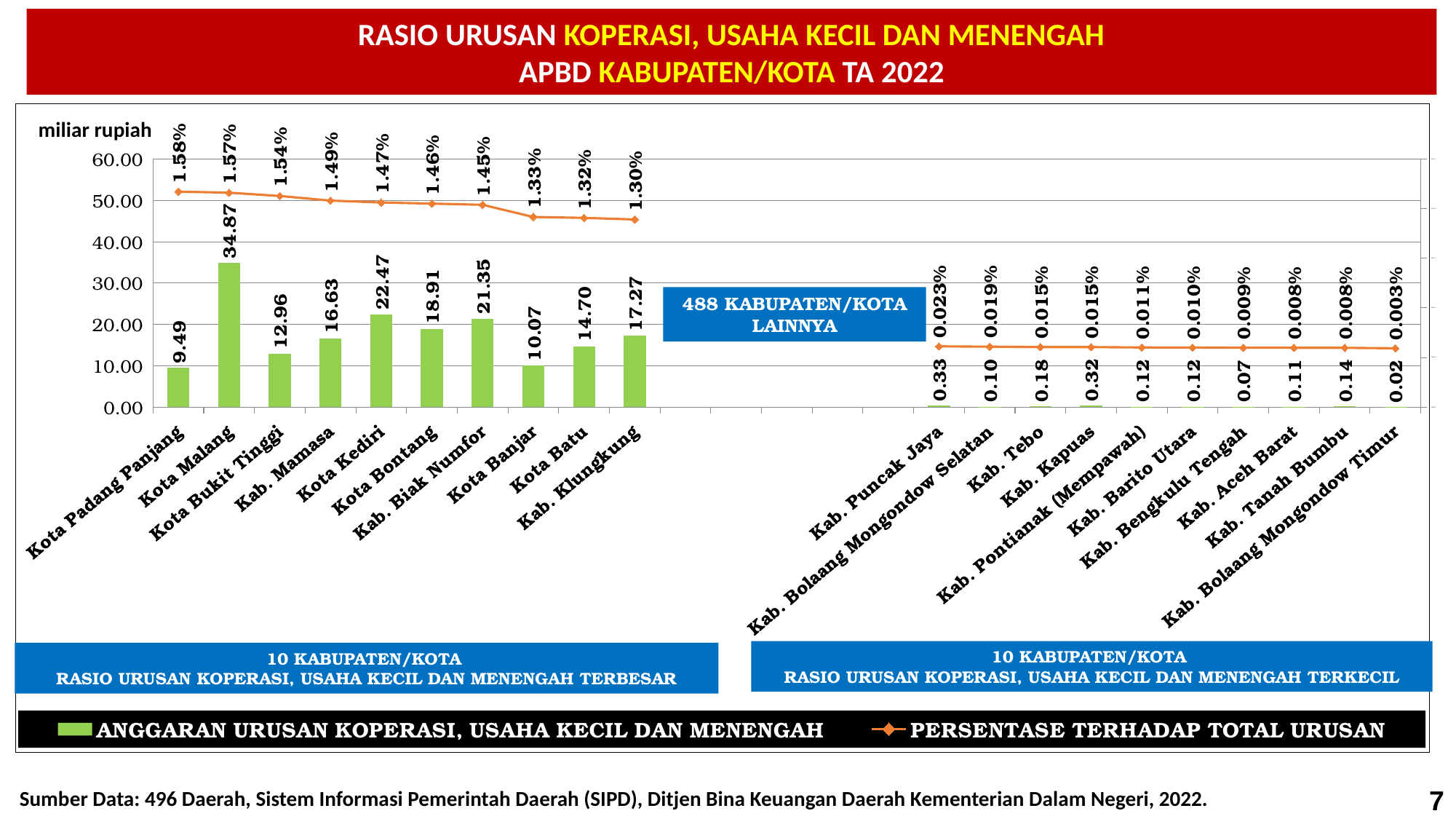

RASIO URUSAN KOPERASI, USAHA KECIL DAN MENENGAH
APBD KABUPATEN/KOTA TA 2022

### Chart

| Category | ANGGARAN URUSAN KOPERASI, USAHA KECIL DAN MENENGAH | PERSENTASE TERHADAP TOTAL URUSAN |
|---|---|---|
| Kota Padang Panjang | 9.491270138 | 0.015821955663291972 |
| Kota Malang | 34.872750983 | 0.01571349034738906 |
| Kota Bukit Tinggi | 12.957420326 | 0.01538017368478089 |
| Kab. Mamasa | 16.628995726 | 0.014915377348240656 |
| Kota Kediri | 22.468613072 | 0.01472455868931331 |
| Kota Bontang | 18.909506531 | 0.014612233774519146 |
| Kab. Biak Numfor | 21.352545845 | 0.014490883942963127 |
| Kota Banjar | 10.074341698 | 0.013263067226046832 |
| Kota Batu | 14.701855428 | 0.013171855633815939 |
| Kab. Klungkung | 17.274722621 | 0.013013625241914715 |
|  | None | None |
|  | None | None |
|  | None | None |
|  | None | None |
|  | None | None |
| Kab. Puncak Jaya | 0.33498 | 0.00022519315692143017 |
| Kab. Bolaang Mongondow Selatan | 0.102974 | 0.00018966666560605794 |
| Kab. Tebo | 0.17662868 | 0.00015450320752595278 |
| Kab. Kapuas | 0.323182 | 0.00015317644477864112 |
| Kab. Pontianak (Mempawah) | 0.12390145 | 0.00011407323656137664 |
| Kab. Barito Utara | 0.119 | 0.00010233462702953746 |
| Kab. Bengkulu Tengah | 0.071 | 8.773388853511591e-05 |
| Kab. Aceh Barat | 0.10502699 | 8.11321282978518e-05 |
| Kab. Tanah Bumbu | 0.1351922 | 7.544135227691928e-05 |
| Kab. Bolaang Mongondow Timur | 0.0191758 | 3.174075274506626e-05 |
miliar rupiah
488 KABUPATEN/KOTA LAINNYA
10 KABUPATEN/KOTA
RASIO URUSAN KOPERASI, USAHA KECIL DAN MENENGAH TERKECIL
10 KABUPATEN/KOTA
RASIO URUSAN KOPERASI, USAHA KECIL DAN MENENGAH TERBESAR
Sumber Data: 496 Daerah, Sistem Informasi Pemerintah Daerah (SIPD), Ditjen Bina Keuangan Daerah Kementerian Dalam Negeri, 2022.
7